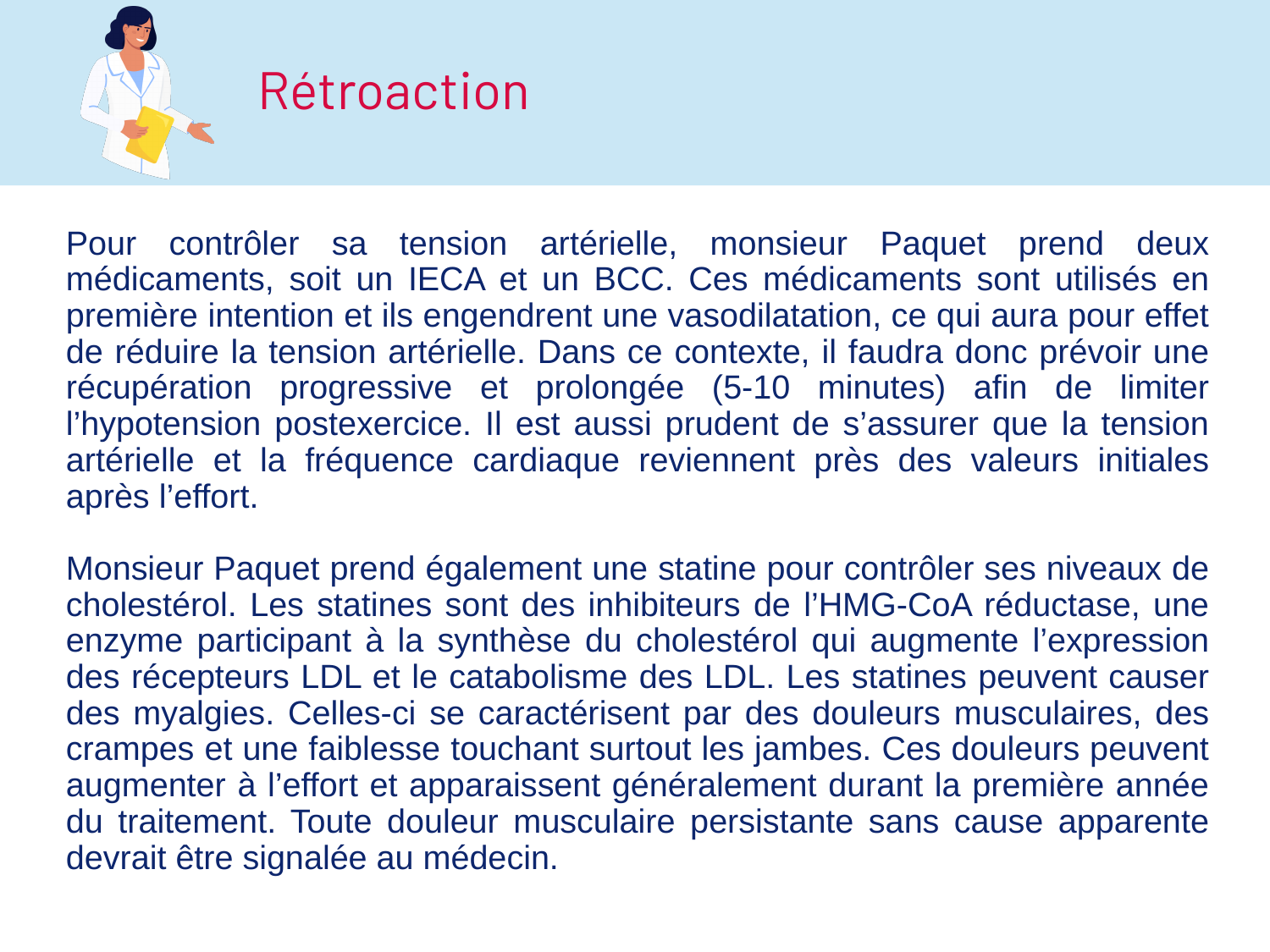

Pour contrôler sa tension artérielle, monsieur Paquet prend deux médicaments, soit un IECA et un BCC. Ces médicaments sont utilisés en première intention et ils engendrent une vasodilatation, ce qui aura pour effet de réduire la tension artérielle. Dans ce contexte, il faudra donc prévoir une récupération progressive et prolongée (5-10 minutes) afin de limiter l’hypotension postexercice. Il est aussi prudent de s’assurer que la tension artérielle et la fréquence cardiaque reviennent près des valeurs initiales après l’effort.

Monsieur Paquet prend également une statine pour contrôler ses niveaux de cholestérol. Les statines sont des inhibiteurs de l’HMG-CoA réductase, une enzyme participant à la synthèse du cholestérol qui augmente l’expression des récepteurs LDL et le catabolisme des LDL. Les statines peuvent causer des myalgies. Celles-ci se caractérisent par des douleurs musculaires, des crampes et une faiblesse touchant surtout les jambes. Ces douleurs peuvent augmenter à l’effort et apparaissent généralement durant la première année du traitement. Toute douleur musculaire persistante sans cause apparente devrait être signalée au médecin.